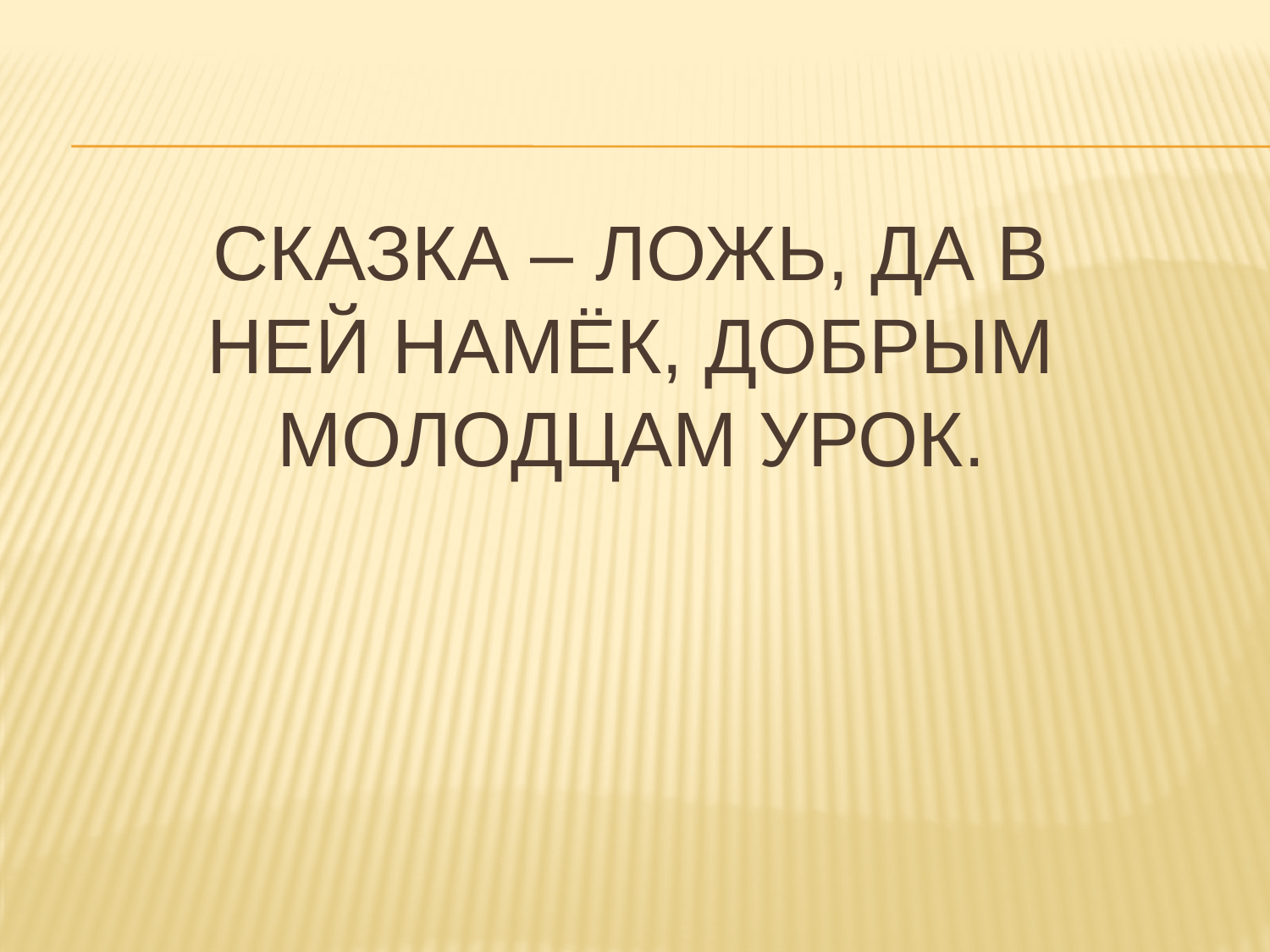

# Сказка – ложь, да в ней намёк, добрым молодцам урок.